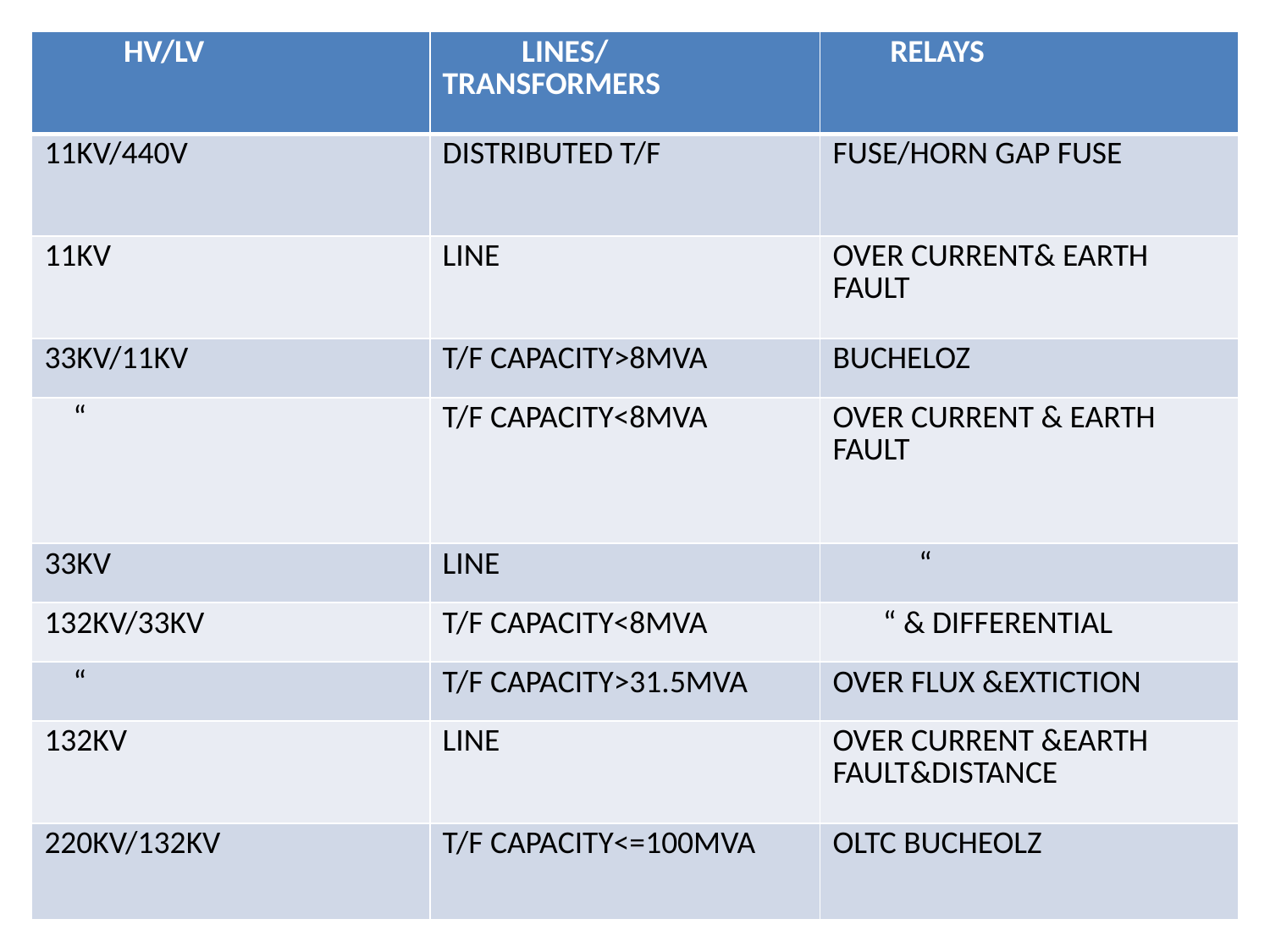

| HV/LV | LINES/ TRANSFORMERS | RELAYS |
| --- | --- | --- |
| 11KV/440V | DISTRIBUTED T/F | FUSE/HORN GAP FUSE |
| 11KV | LINE | OVER CURRENT& EARTH FAULT |
| 33KV/11KV | T/F CAPACITY>8MVA | BUCHELOZ |
| “ | T/F CAPACITY<8MVA | OVER CURRENT & EARTH FAULT |
| 33KV | LINE | “ |
| 132KV/33KV | T/F CAPACITY<8MVA | “ & DIFFERENTIAL |
| “ | T/F CAPACITY>31.5MVA | OVER FLUX &EXTICTION |
| 132KV | LINE | OVER CURRENT &EARTH FAULT&DISTANCE |
| 220KV/132KV | T/F CAPACITY<=100MVA | OLTC BUCHEOLZ |